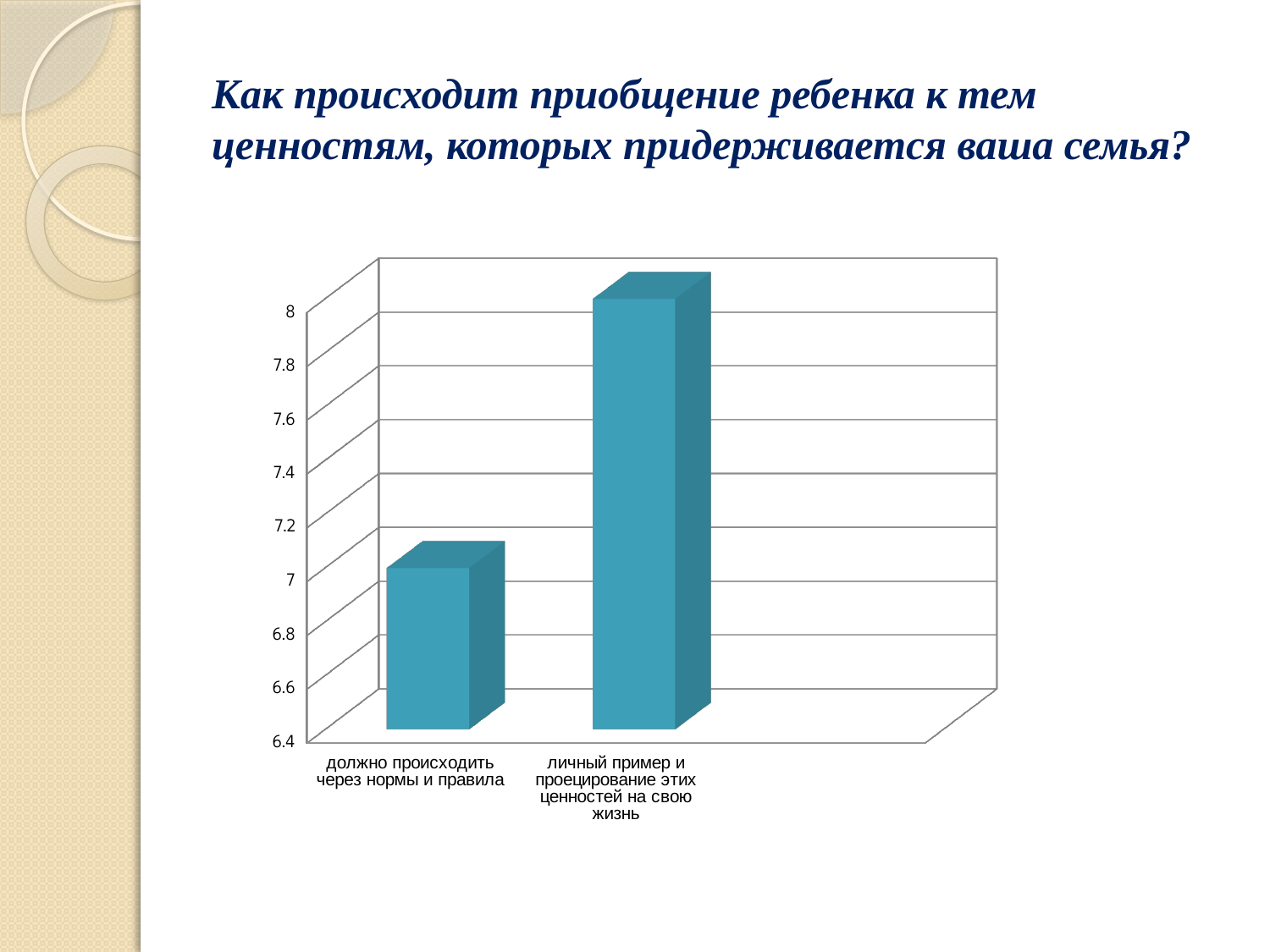

# Как происходит приобщение ребенка к тем ценностям, которых придерживается ваша семья?

[unsupported chart]